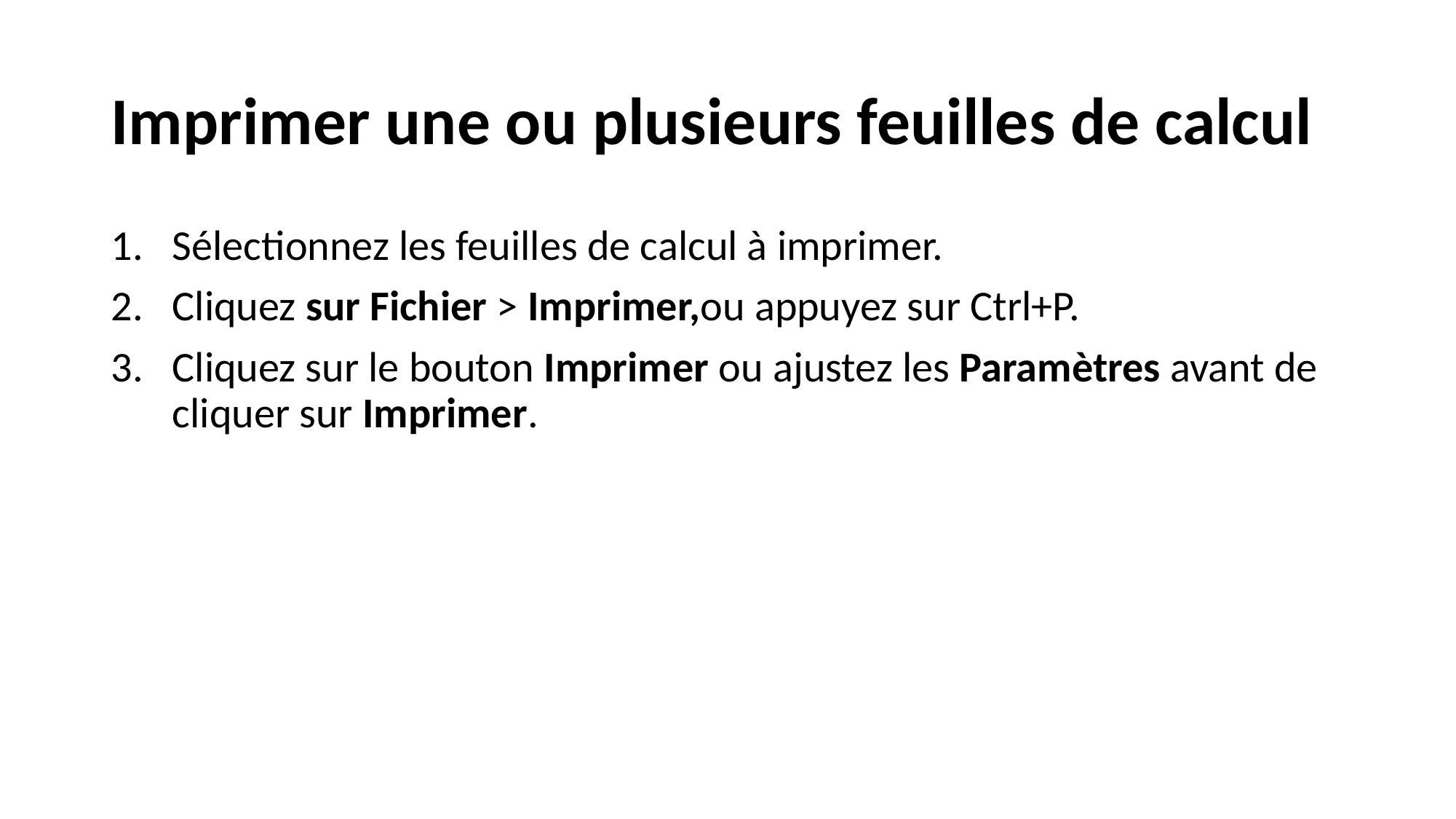

# Imprimer une ou plusieurs feuilles de calcul
Sélectionnez les feuilles de calcul à imprimer.
Cliquez sur Fichier > Imprimer,ou appuyez sur Ctrl+P.
Cliquez sur le bouton Imprimer ou ajustez les Paramètres avant de cliquer sur Imprimer.